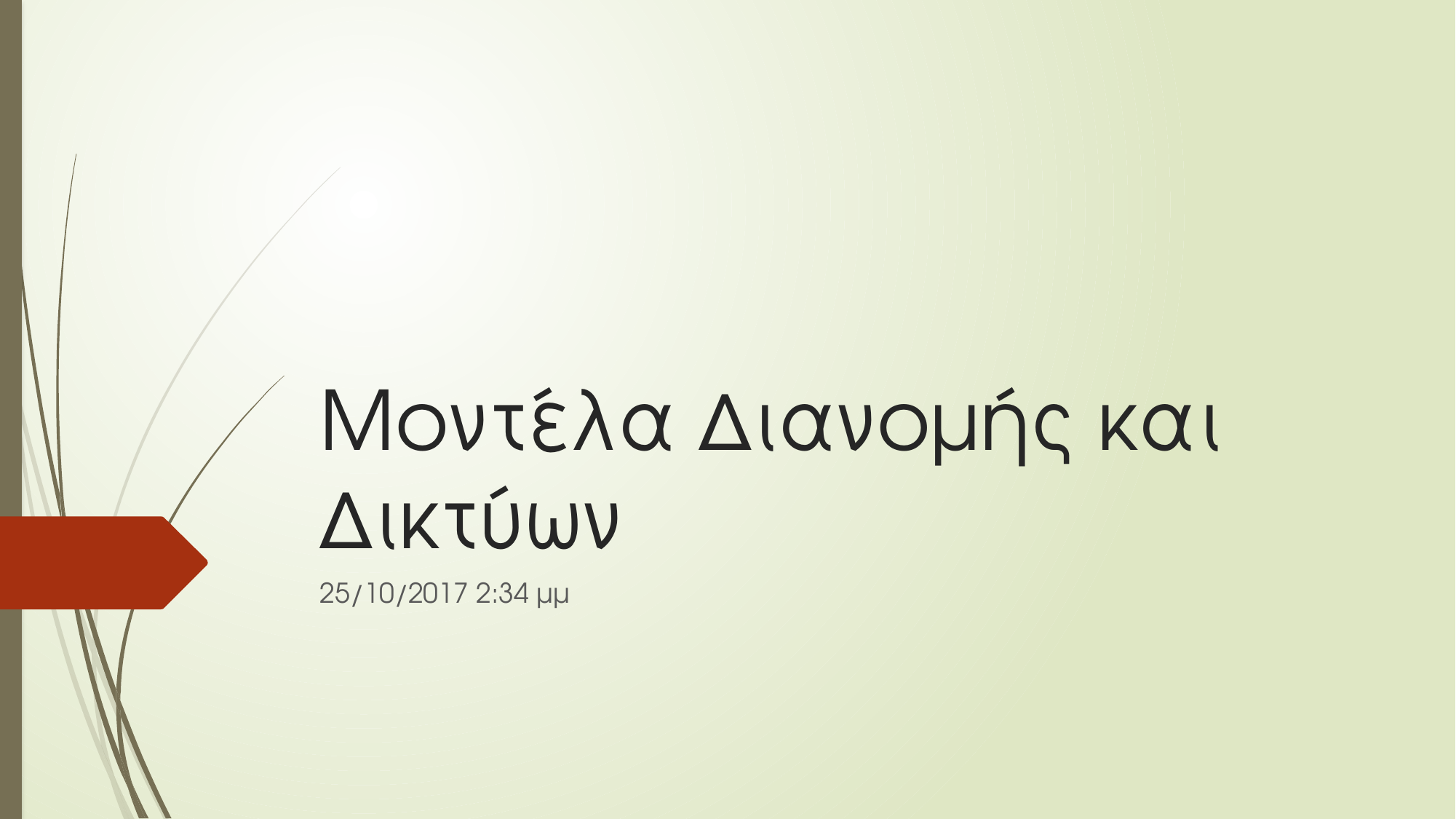

# Μοντέλα Διανομής και Δικτύων
25/10/2017 2:34 μμ